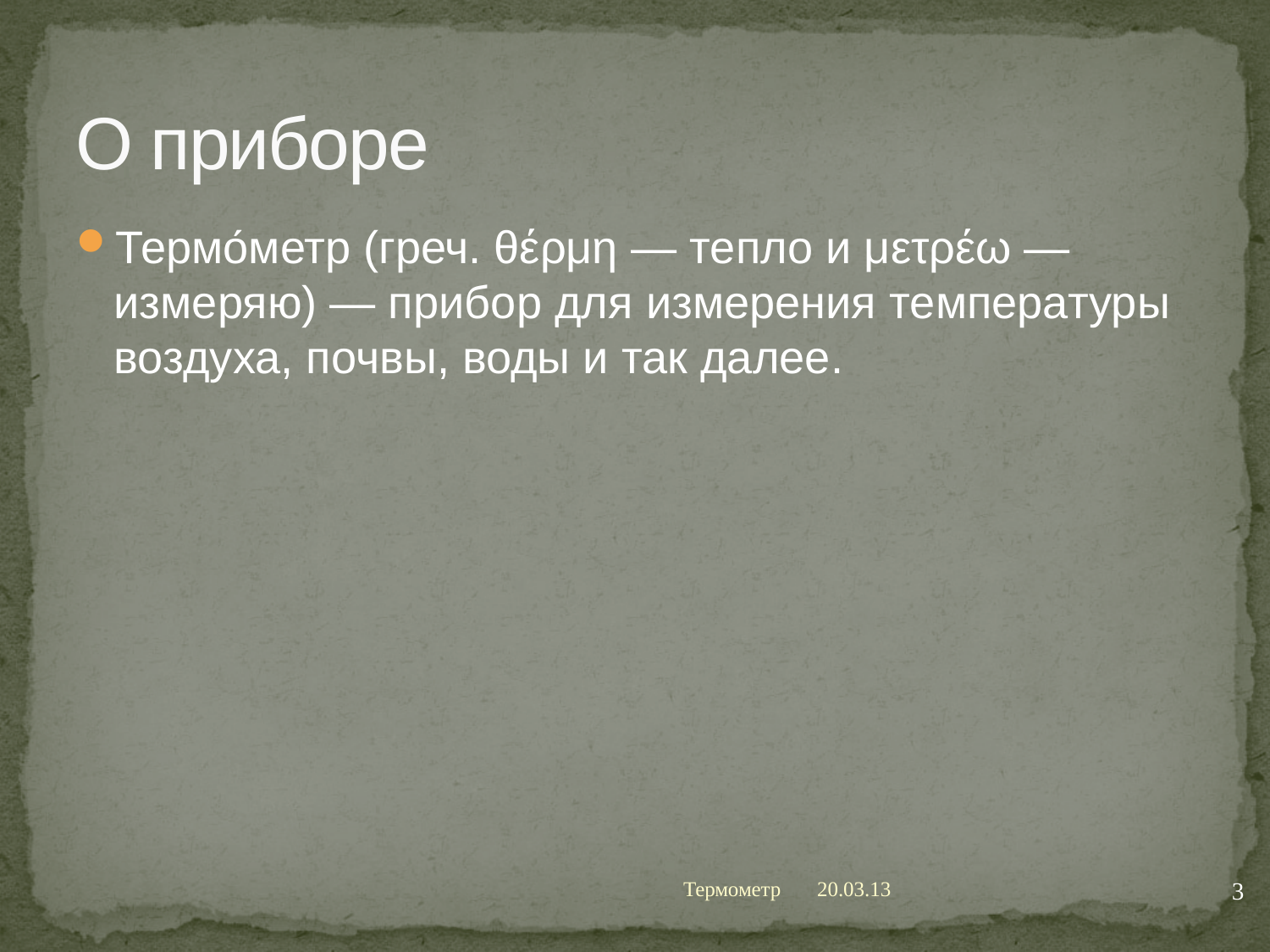

# О приборе
Термо́метр (греч. θέρμη — тепло и μετρέω — измеряю) — прибор для измерения температуры воздуха, почвы, воды и так далее.
3
Термометр
20.03.13